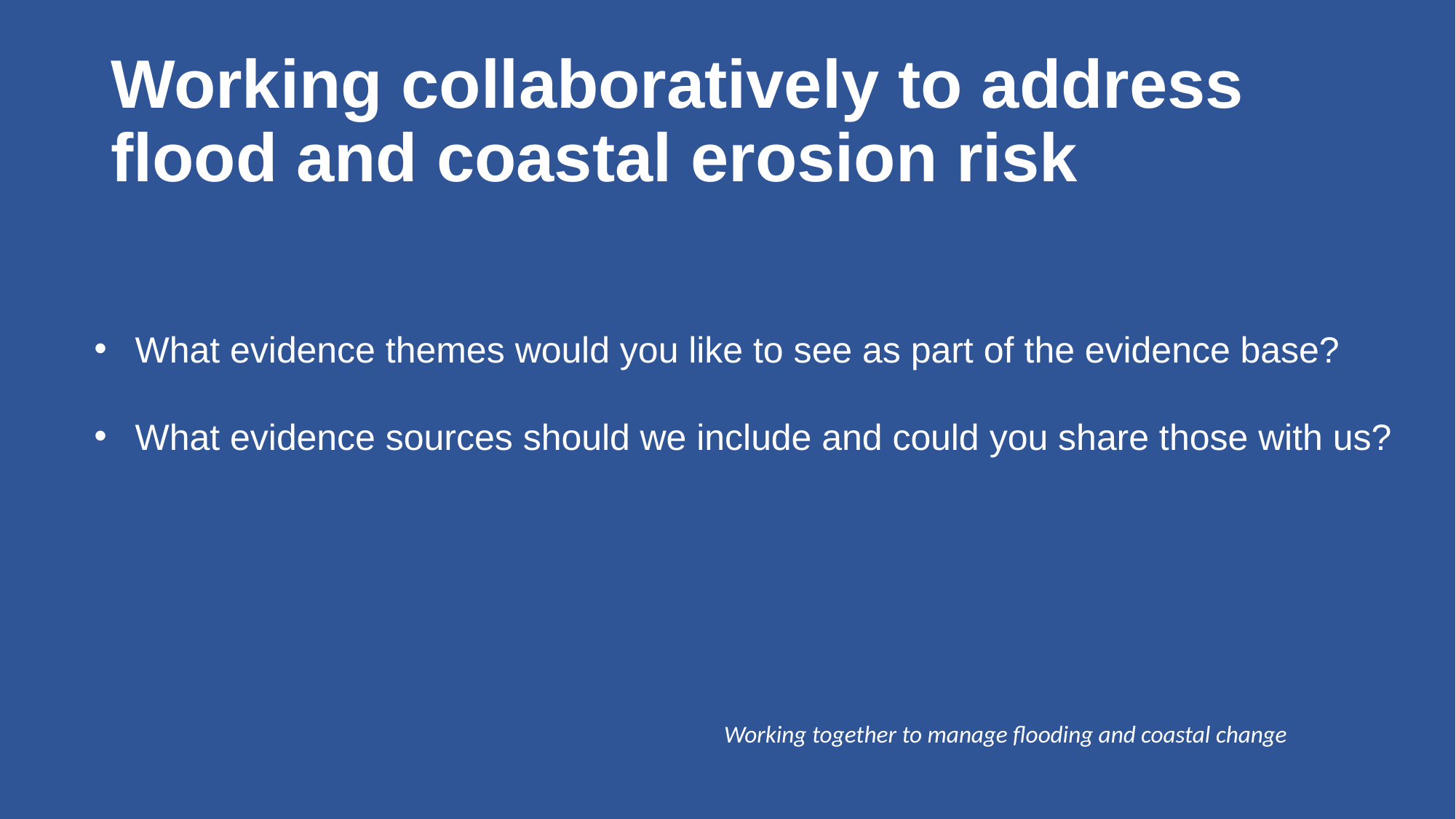

# Working collaboratively to address flood and coastal erosion risk
What evidence themes would you like to see as part of the evidence base?

What evidence sources should we include and could you share those with us?
                                                                                                        Working together to manage flooding and coastal change